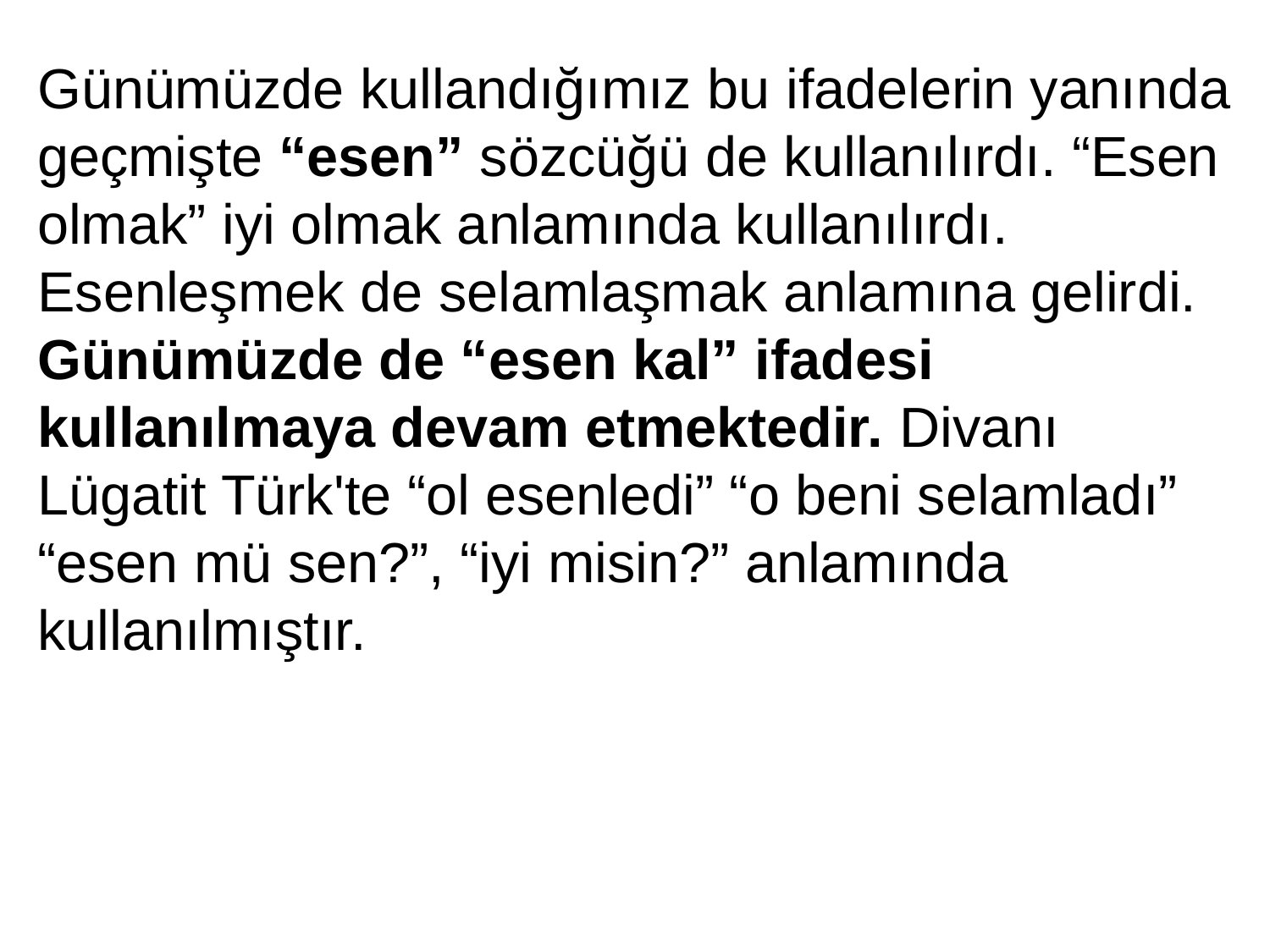

Günümüzde kullandığımız bu ifadelerin yanında geçmişte “esen” sözcüğü de kullanılırdı. “Esen olmak” iyi olmak anlamında kullanılırdı. Esenleşmek de selamlaşmak anlamına gelirdi. Günümüzde de “esen kal” ifadesi kullanılmaya devam etmektedir. Divanı Lügatit Türk'te “ol esenledi” “o beni selamladı” “esen mü sen?”, “iyi misin?” anlamında kullanılmıştır.